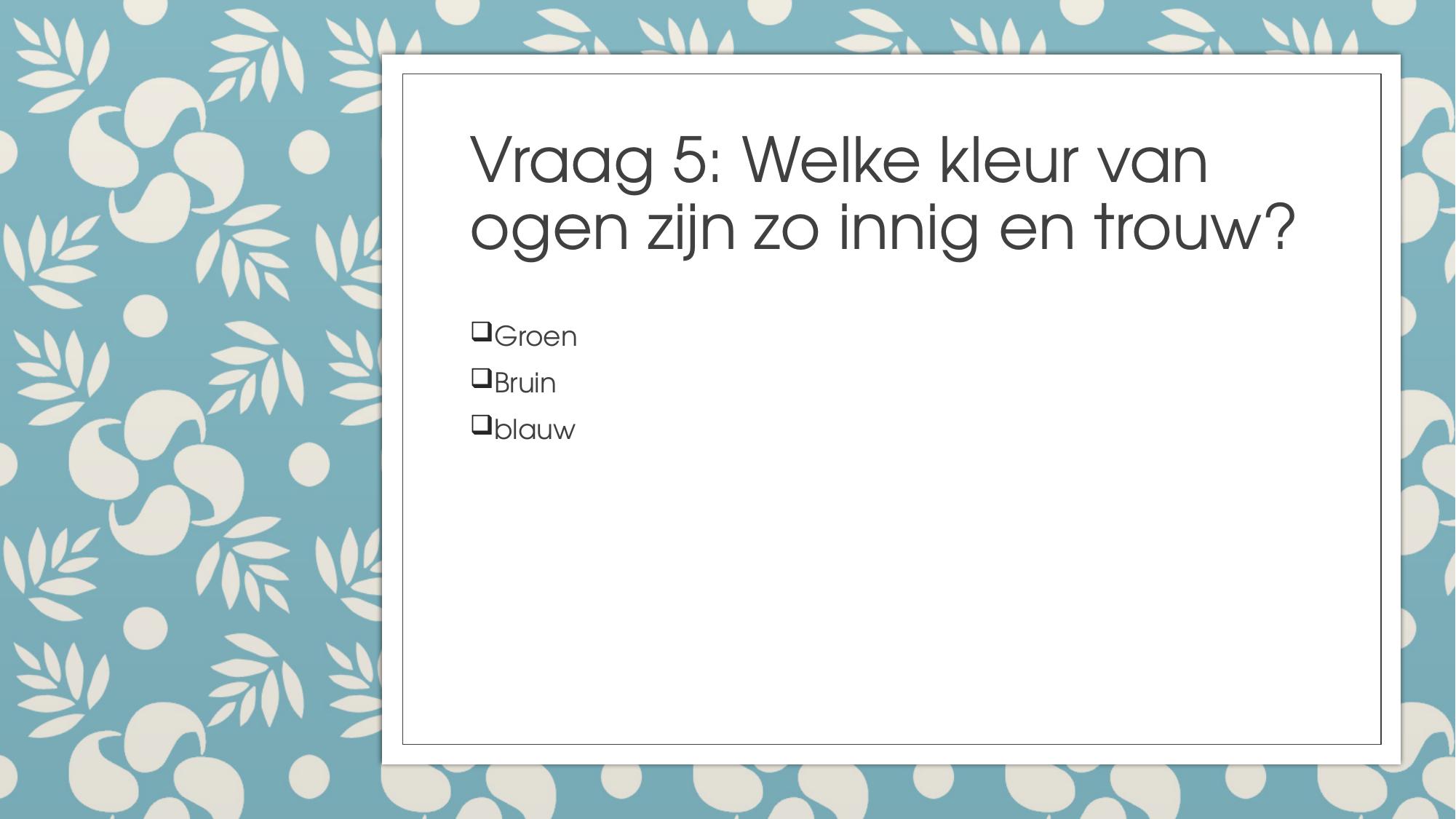

# Vraag 5: Welke kleur van ogen zijn zo innig en trouw?
Groen
Bruin
blauw